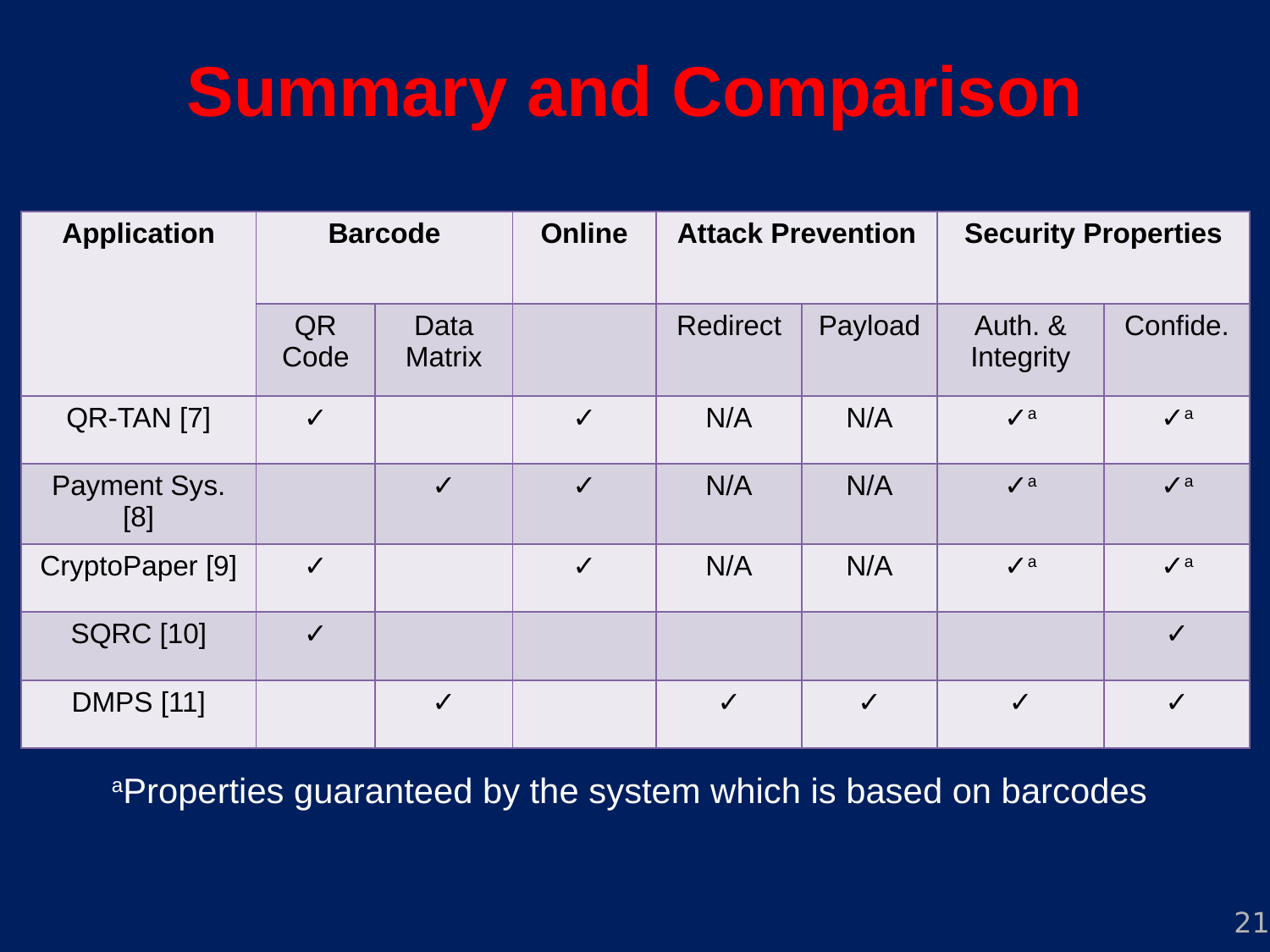

# Summary and Comparison
| Application | Barcode |  | Online | Attack Prevention |  | Security Properties |  |
| --- | --- | --- | --- | --- | --- | --- | --- |
|  | QR Code | Data Matrix |  | Redirect | Payload | Auth. & Integrity | Confide. |
| QR-TAN [7] | ✓ |  | ✓ | N/A | N/A | ✓a | ✓a |
| Payment Sys. [8] |  | ✓ | ✓ | N/A | N/A | ✓a | ✓a |
| CryptoPaper [9] | ✓ |  | ✓ | N/A | N/A | ✓a | ✓a |
| SQRC [10] | ✓ |  |  |  |  |  | ✓ |
| DMPS [11] |  | ✓ |  | ✓ | ✓ | ✓ | ✓ |
aProperties guaranteed by the system which is based on barcodes
21